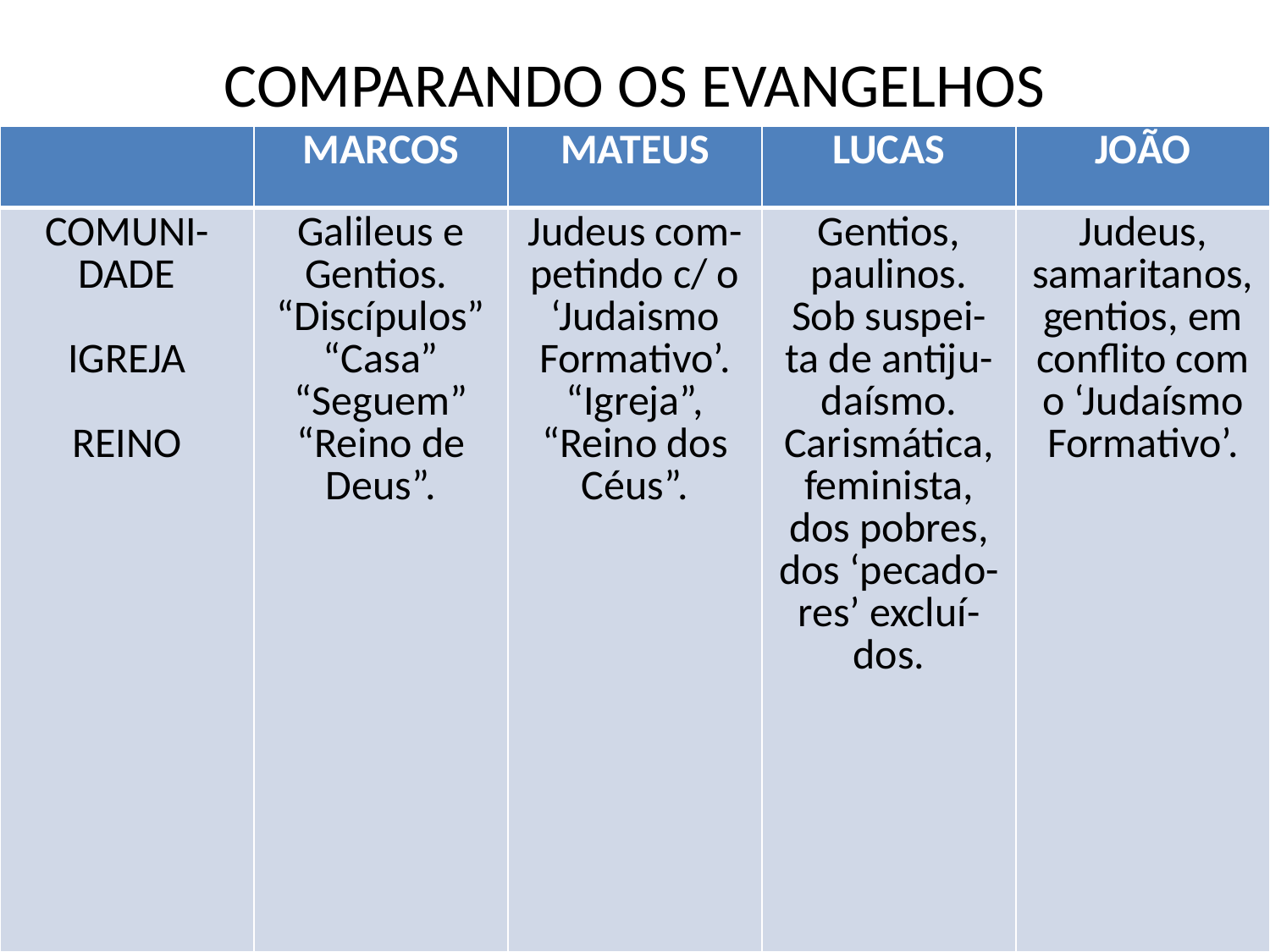

# COMPARANDO OS EVANGELHOS
|  | MARCOS | MATEUS | LUCAS | JOÃO |
| --- | --- | --- | --- | --- |
| COMUNI-DADE IGREJA REINO | Galileus e Gentios. “Discípulos” “Casa” “Seguem” “Reino de Deus”. | Judeus com-petindo c/ o ‘Judaismo Formativo’. “Igreja”, “Reino dos Céus”. | Gentios, paulinos. Sob suspei-ta de antiju-daísmo. Carismática, feminista, dos pobres, dos ‘pecado-res’ excluí-dos. | Judeus, samaritanos, gentios, em conflito com o ‘Judaísmo Formativo’. |